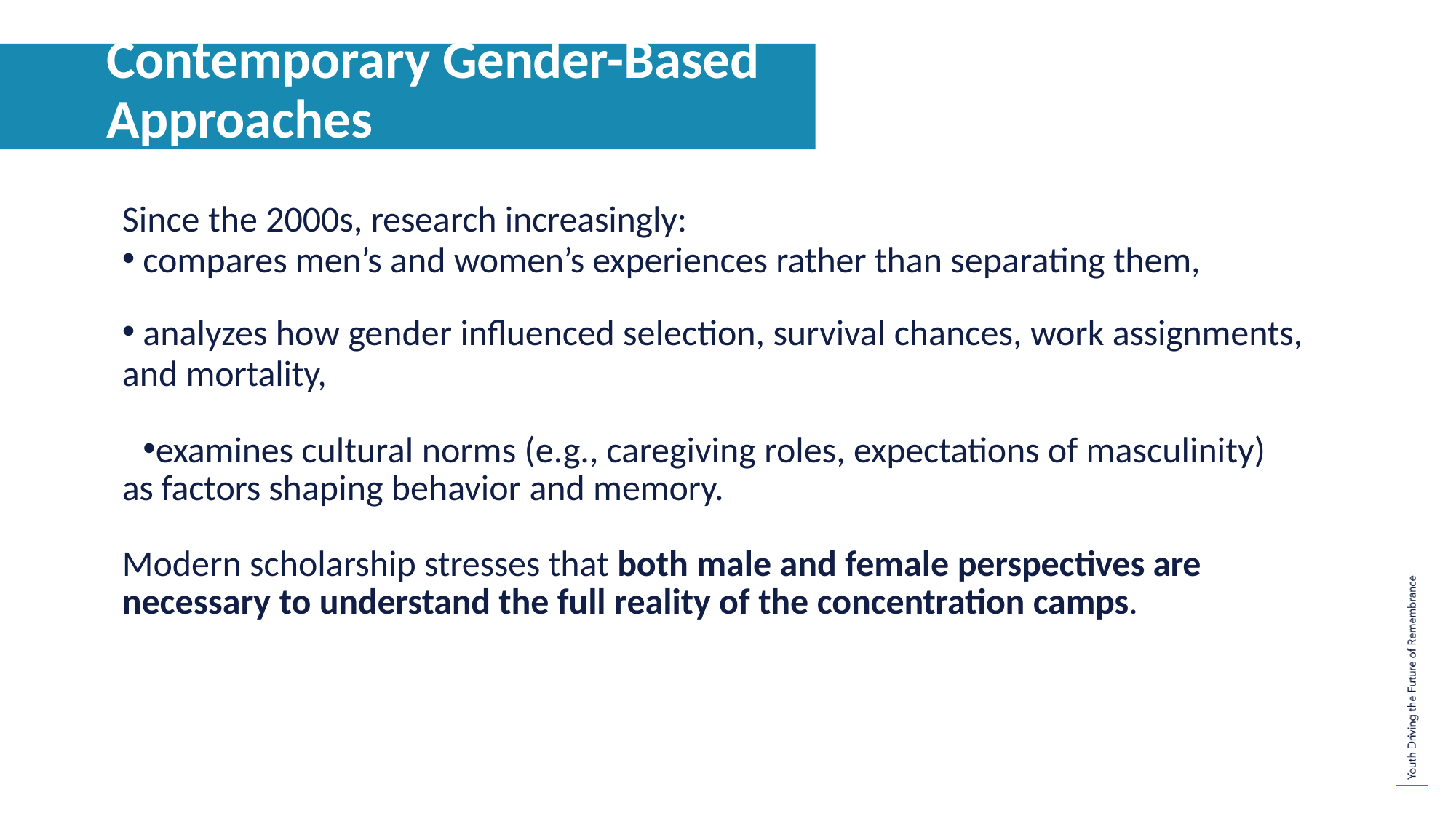

Contemporary Gender-Based
Approaches
Since the 2000s, research increasingly:
compares men’s and women’s experiences rather than separating them,
analyzes how gender influenced selection, survival chances, work assignments,
and mortality,
examines cultural norms (e.g., caregiving roles, expectations of masculinity) as factors shaping behavior and memory.
Modern scholarship stresses that both male and female perspectives are necessary to understand the full reality of the concentration camps.